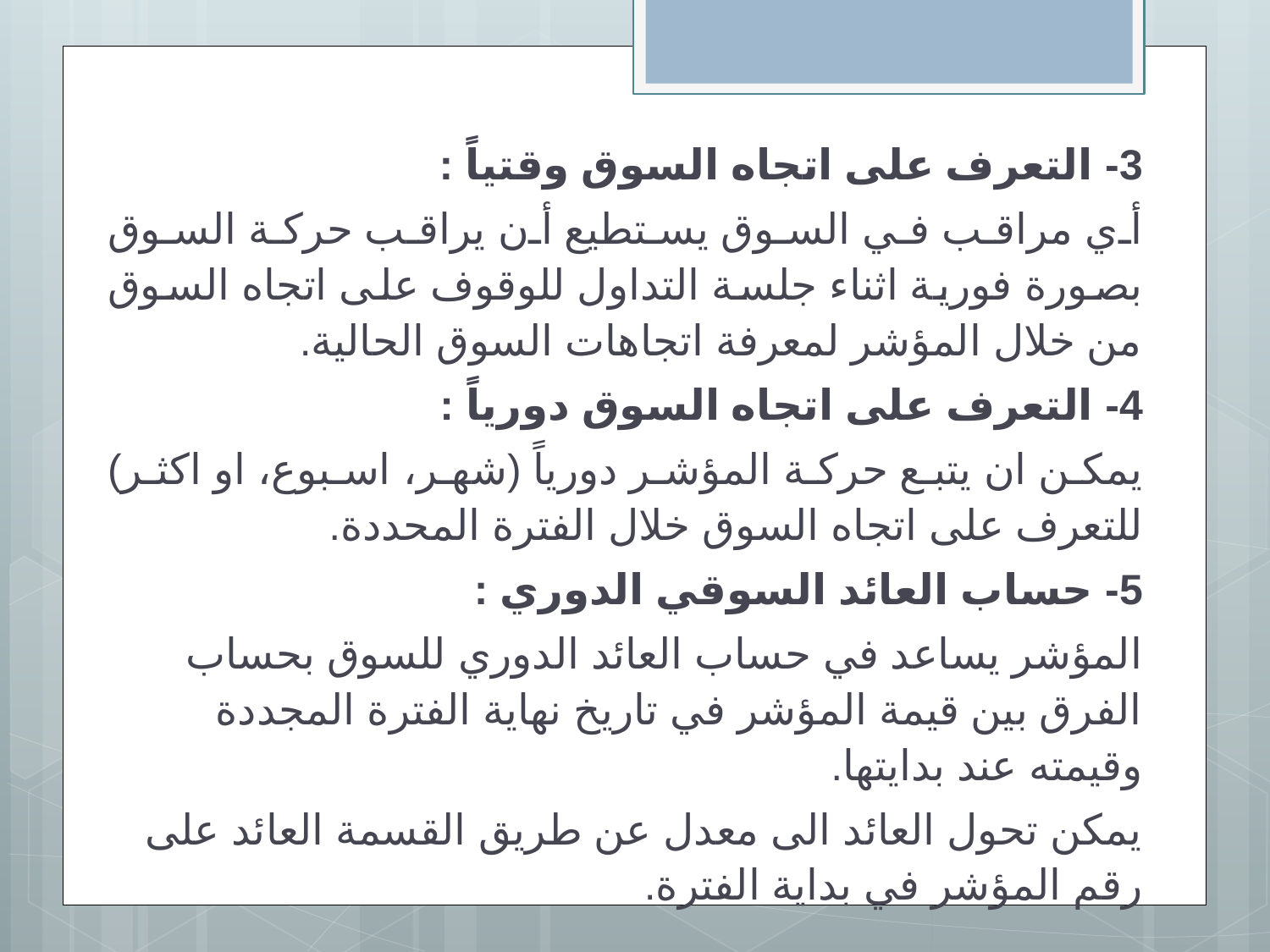

3- التعرف على اتجاه السوق وقتياً :
أي مراقب في السوق يستطيع أن يراقب حركة السوق بصورة فورية اثناء جلسة التداول للوقوف على اتجاه السوق من خلال المؤشر لمعرفة اتجاهات السوق الحالية.
4- التعرف على اتجاه السوق دورياً :
يمكن ان يتبع حركة المؤشر دورياً (شهر، اسبوع، او اكثر) للتعرف على اتجاه السوق خلال الفترة المحددة.
5- حساب العائد السوقي الدوري :
المؤشر يساعد في حساب العائد الدوري للسوق بحساب الفرق بين قيمة المؤشر في تاريخ نهاية الفترة المجددة وقيمته عند بدايتها.
يمكن تحول العائد الى معدل عن طريق القسمة العائد على رقم المؤشر في بداية الفترة.